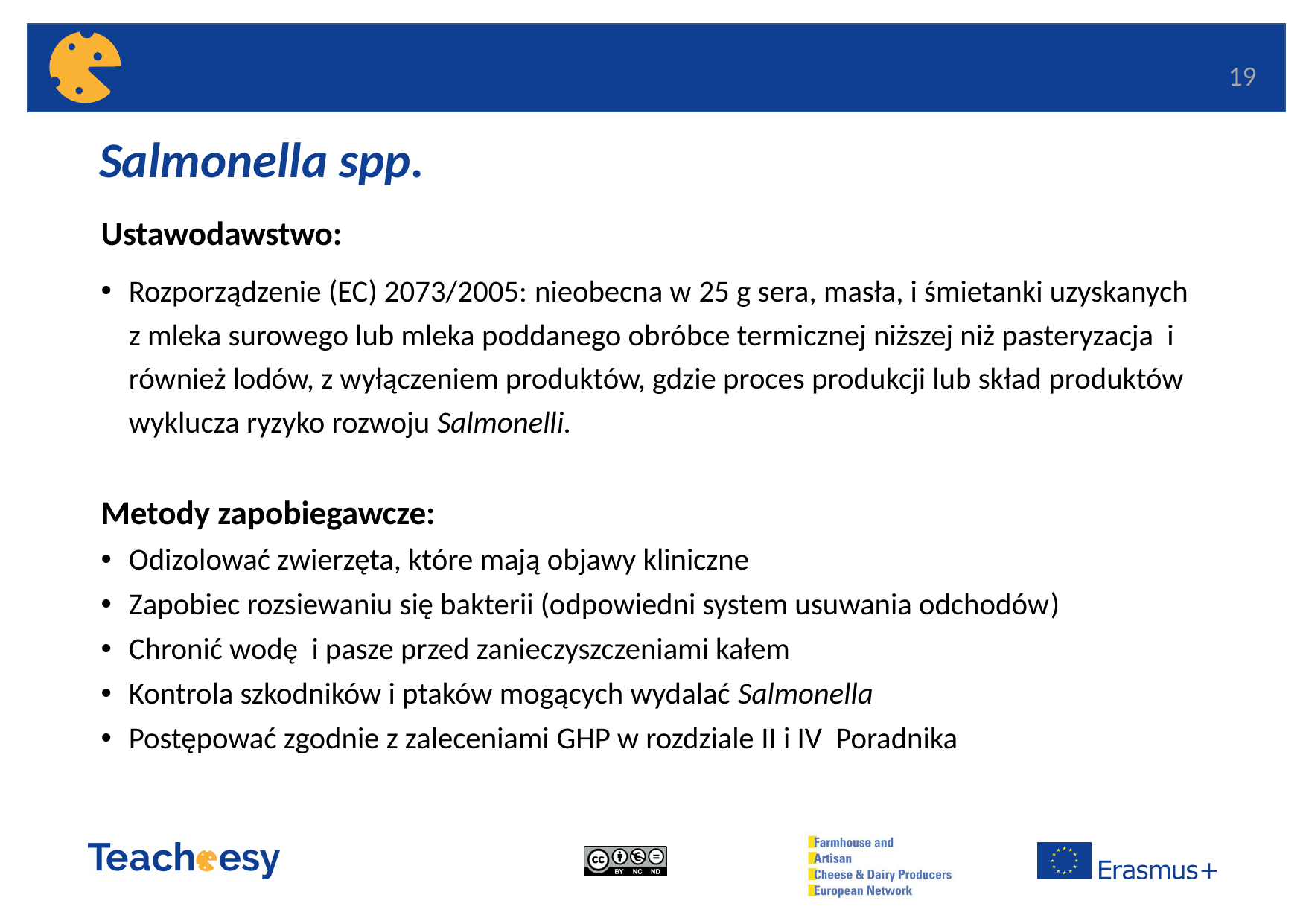

19
# Salmonella spp.
Ustawodawstwo:
Rozporządzenie (EC) 2073/2005: nieobecna w 25 g sera, masła, i śmietanki uzyskanych z mleka surowego lub mleka poddanego obróbce termicznej niższej niż pasteryzacja  i również lodów, z wyłączeniem produktów, gdzie proces produkcji lub skład produktów wyklucza ryzyko rozwoju Salmonelli.

Metody zapobiegawcze:
Odizolować zwierzęta, które mają objawy kliniczne
Zapobiec rozsiewaniu się bakterii (odpowiedni system usuwania odchodów)
Chronić wodę  i pasze przed zanieczyszczeniami kałem
Kontrola szkodników i ptaków mogących wydalać Salmonella
Postępować zgodnie z zaleceniami GHP w rozdziale II i IV  Poradnika